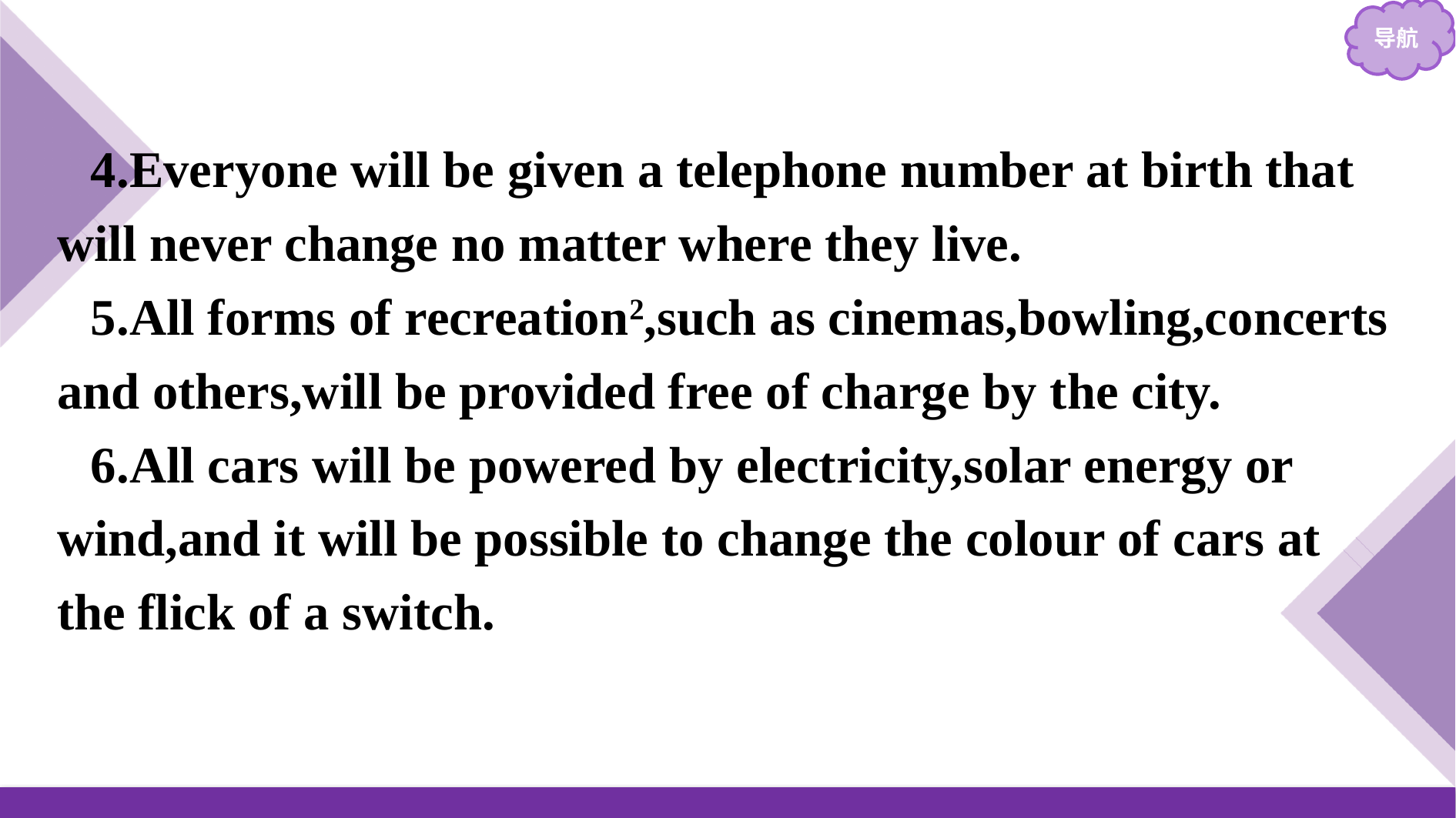

4.Everyone will be given a telephone number at birth that will never change no matter where they live.
5.All forms of recreation2,such as cinemas,bowling,concerts and others,will be provided free of charge by the city.
6.All cars will be powered by electricity,solar energy or wind,and it will be possible to change the colour of cars at the flick of a switch.